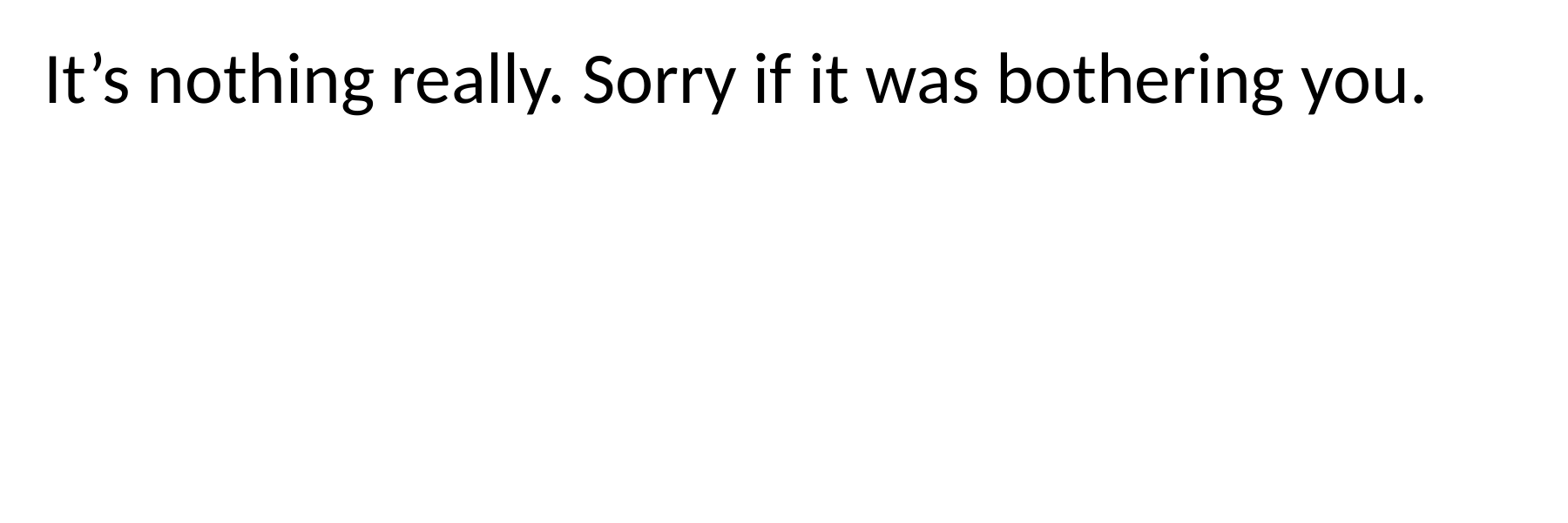

It’s nothing really. Sorry if it was bothering you.